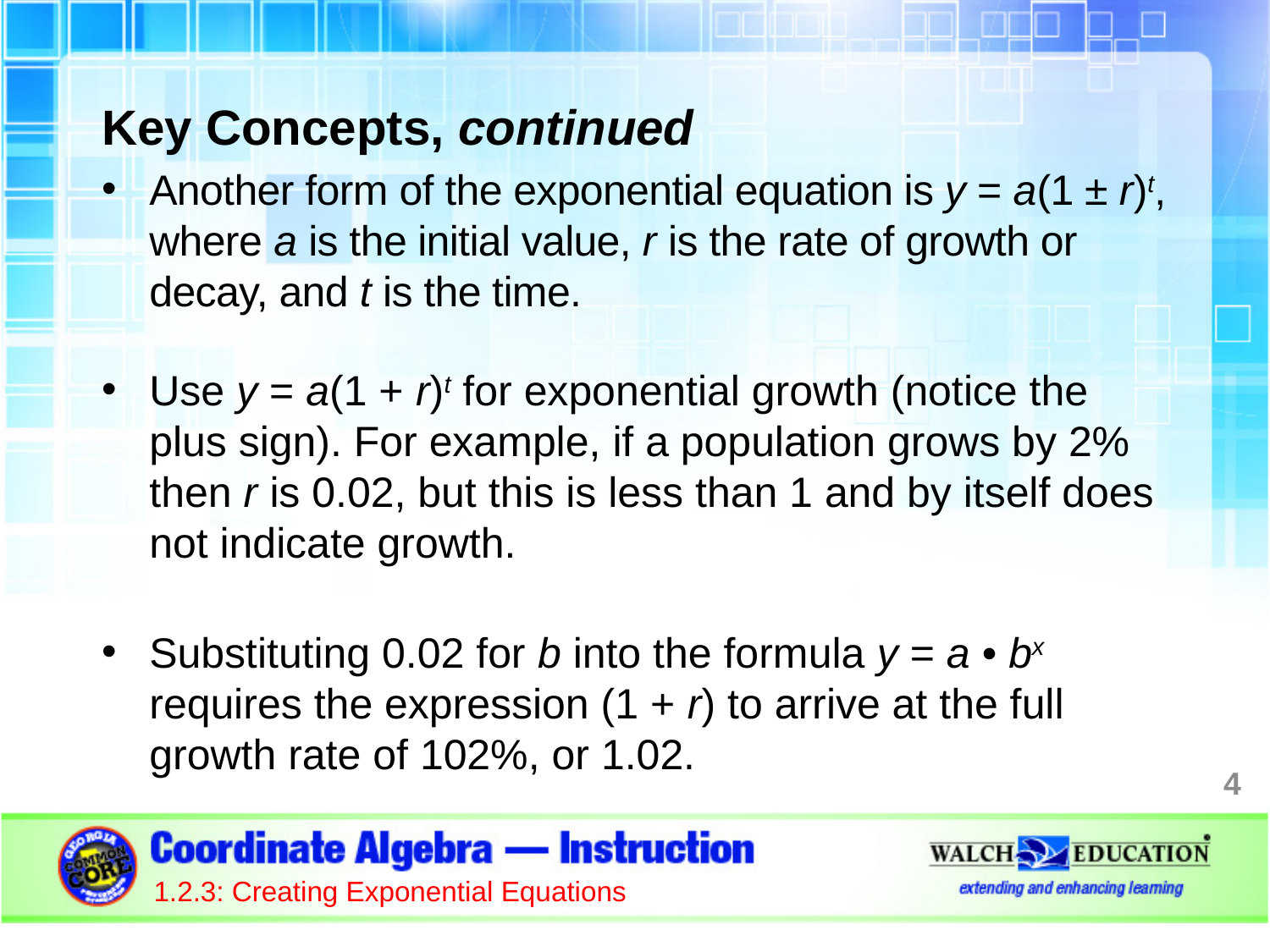

Key Concepts, continued
Another form of the exponential equation is y = a(1 ± r)t, where a is the initial value, r is the rate of growth or decay, and t is the time.

Use y = a(1 + r)t for exponential growth (notice the plus sign). For example, if a population grows by 2% then r is 0.02, but this is less than 1 and by itself does not indicate growth.
Substituting 0.02 for b into the formula y = a • bx requires the expression (1 + r) to arrive at the full growth rate of 102%, or 1.02.

4
1.2.3: Creating Exponential Equations